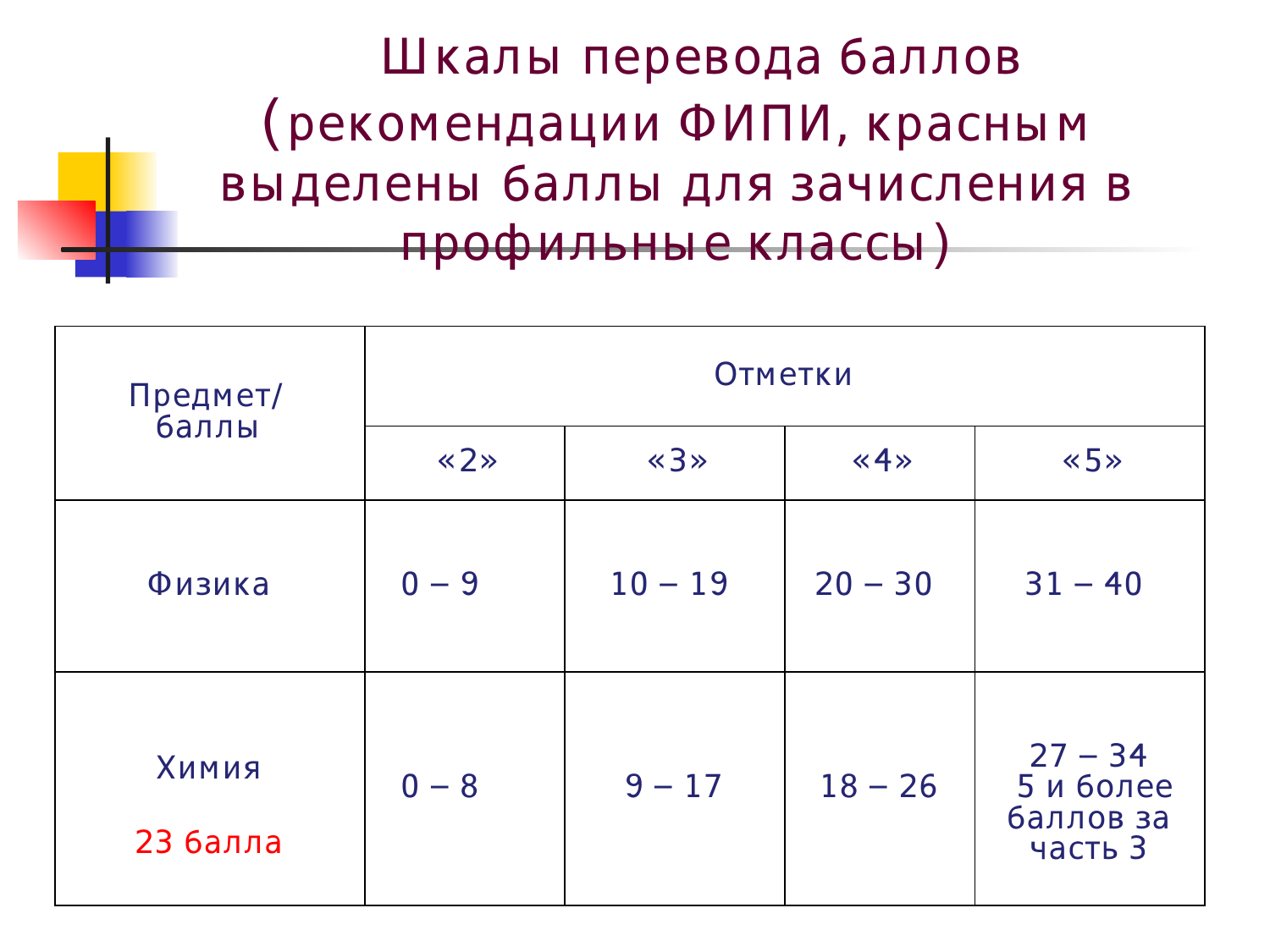

Шкалы перевода баллов (рекомендации ФИПИ, красным выделены баллы для зачисления в профильные классы)
| Предмет/ баллы | Отметки |  |  |  |
| --- | --- | --- | --- | --- |
|  | «2» | «3» | «4» | «5» |
| Физика | 0 – 9 | 10 – 19 | 20 – 30 | 31 – 40 |
| Химия 23 балла | 0 – 8 | 9 – 17 | 18 – 26 | 27 – 34 5 и более баллов за часть 3 |